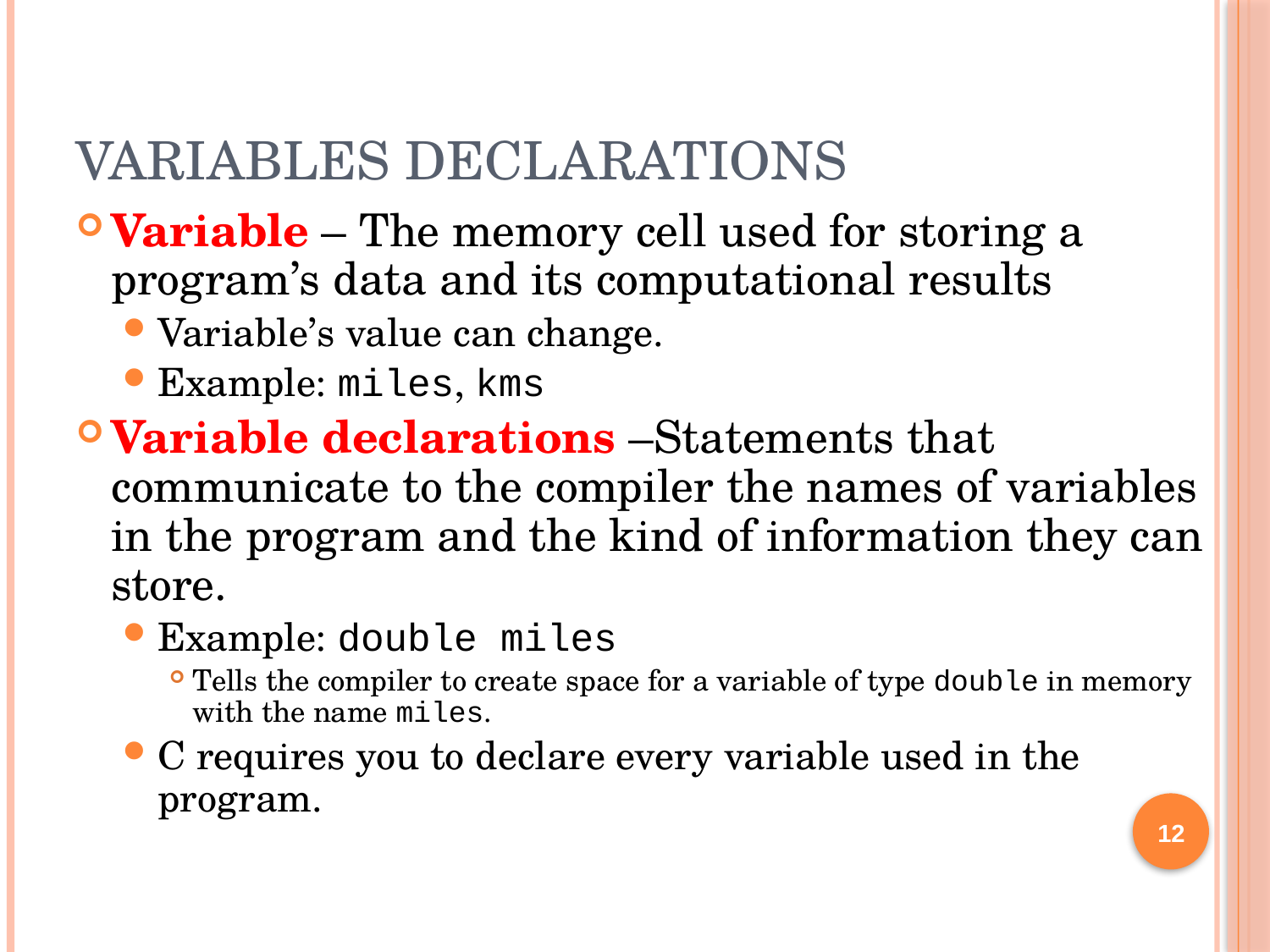

# Variables Declarations
Variable – The memory cell used for storing a program’s data and its computational results
Variable’s value can change.
Example: miles, kms
Variable declarations –Statements that communicate to the compiler the names of variables in the program and the kind of information they can store.
Example: double miles
Tells the compiler to create space for a variable of type double in memory with the name miles.
C requires you to declare every variable used in the program.
12